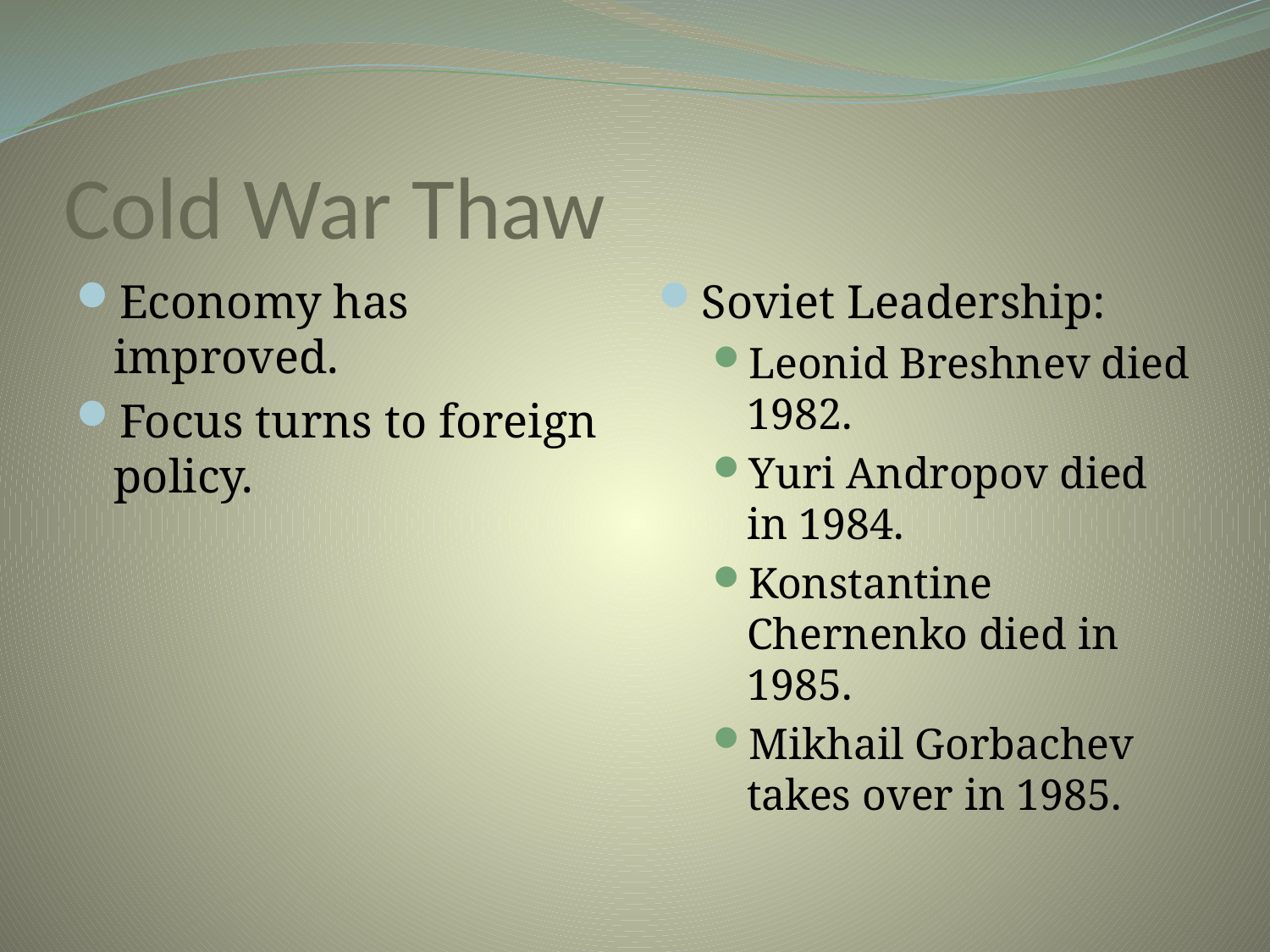

# Cold War Thaw
Economy has improved.
Focus turns to foreign policy.
Soviet Leadership:
Leonid Breshnev died 1982.
Yuri Andropov died in 1984.
Konstantine Chernenko died in 1985.
Mikhail Gorbachev takes over in 1985.